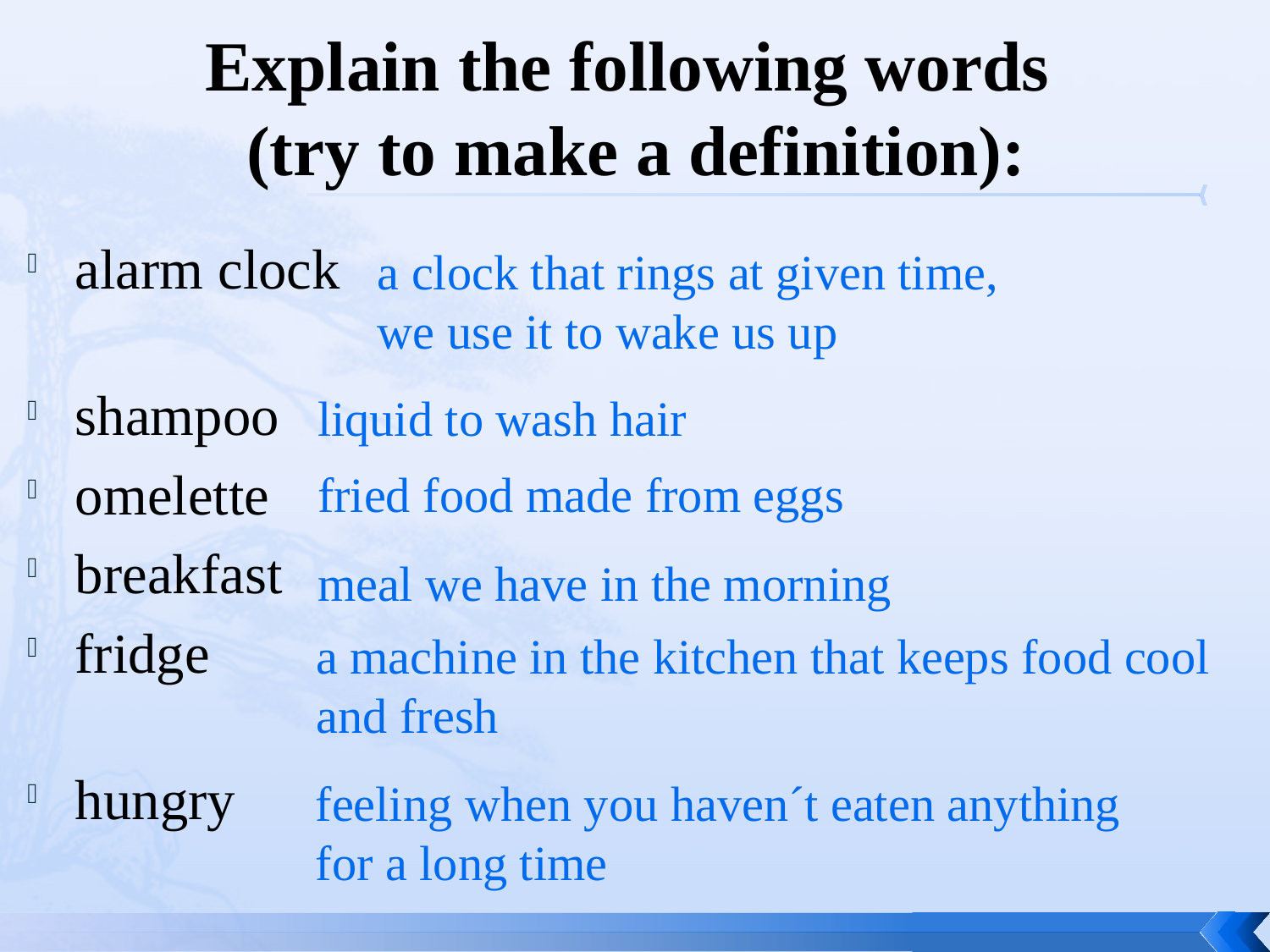

# Explain the following words (try to make a definition):
alarm clock
shampoo
omelette
breakfast
fridge
hungry
a clock that rings at given time,
we use it to wake us up
liquid to wash hair
fried food made from eggs
meal we have in the morning
a machine in the kitchen that keeps food cool and fresh
feeling when you haven´t eaten anything for a long time